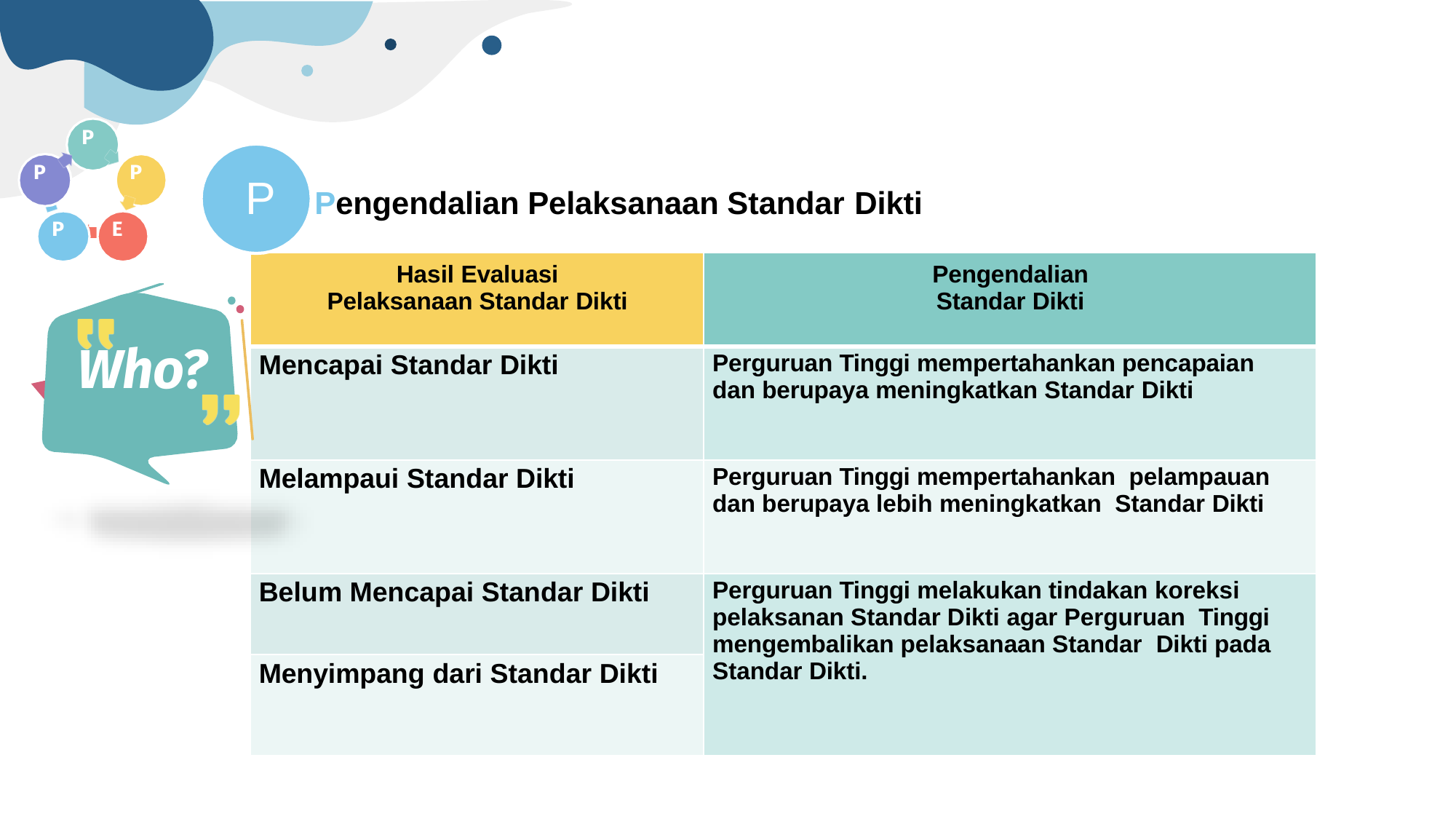

P

P
P
# P	Pengendalian Pelaksanaan Standar Dikti

P
E

| Hasil Evaluasi Pelaksanaan Standar Dikti | Pengendalian Standar Dikti |
| --- | --- |
| Mencapai Standar Dikti | Perguruan Tinggi mempertahankan pencapaian dan berupaya meningkatkan Standar Dikti |
| Melampaui Standar Dikti | Perguruan Tinggi mempertahankan pelampauan dan berupaya lebih meningkatkan Standar Dikti |
| Belum Mencapai Standar Dikti | Perguruan Tinggi melakukan tindakan koreksi pelaksanan Standar Dikti agar Perguruan Tinggi mengembalikan pelaksanaan Standar Dikti pada Standar Dikti. |
| Menyimpang dari Standar Dikti |  |

Who?